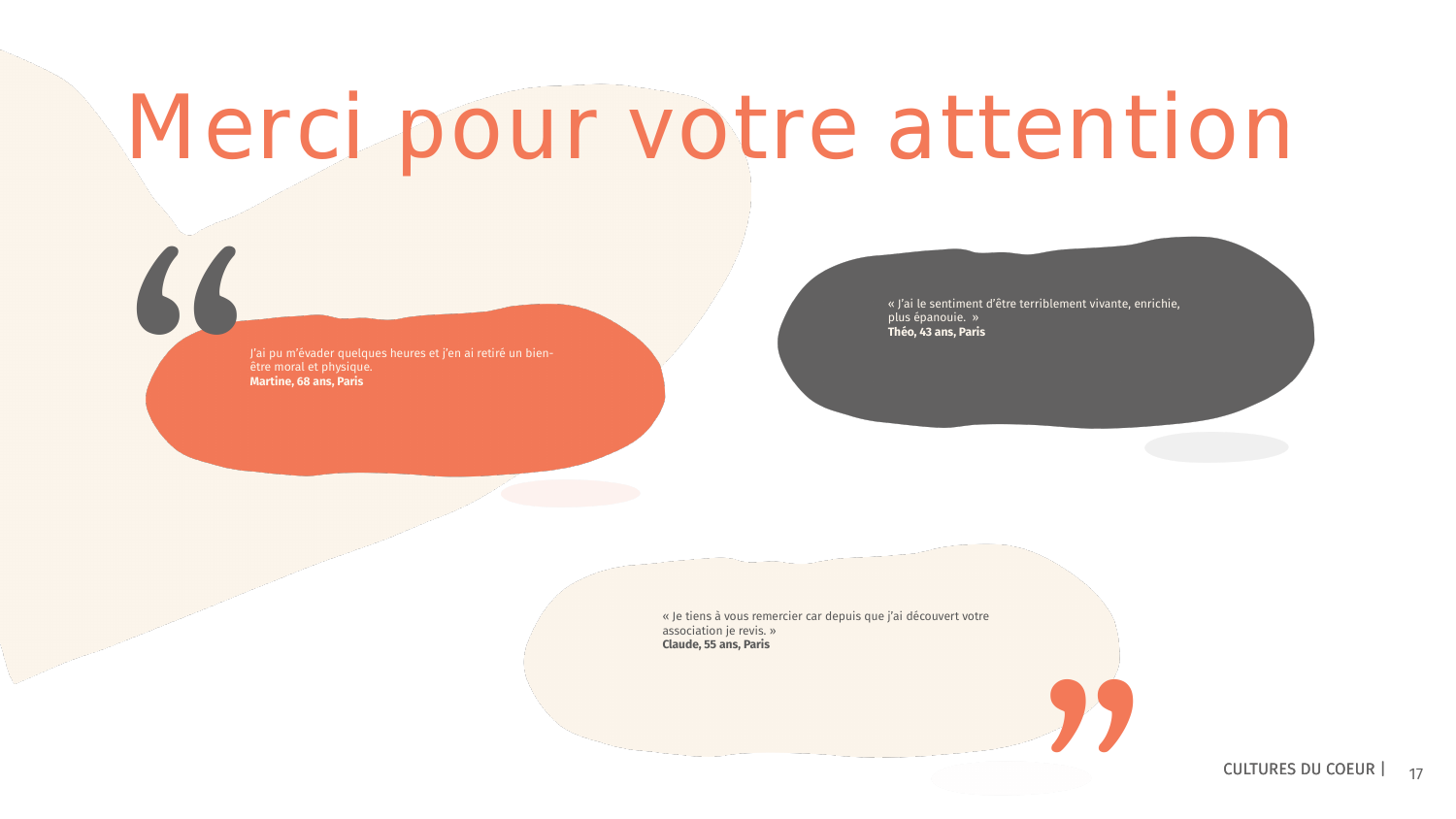

« J’ai le sentiment d’être terriblement vivante, enrichie, plus épanouie.  » 
Théo, 43 ans, Paris
# J’ai pu m’évader quelques heures et j’en ai retiré un bien-être moral et physique. Martine, 68 ans, Paris
« Je tiens à vous remercier car depuis que j’ai découvert votre association je revis. »
Claude, 55 ans, Paris
17